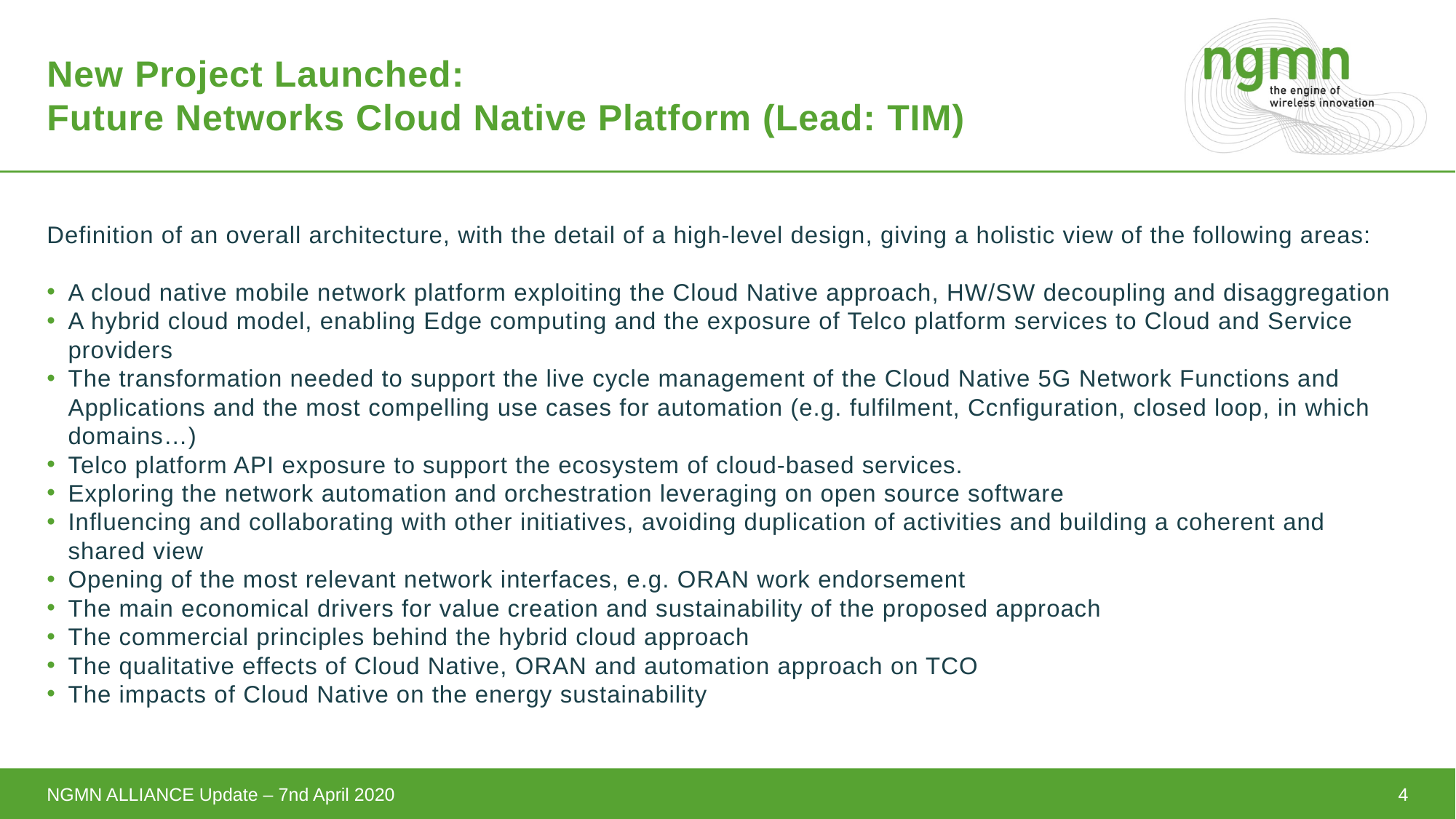

# New Project Launched: Future Networks Cloud Native Platform (Lead: TIM)
Definition of an overall architecture, with the detail of a high-level design, giving a holistic view of the following areas:

A cloud native mobile network platform exploiting the Cloud Native approach, HW/SW decoupling and disaggregation
A hybrid cloud model, enabling Edge computing and the exposure of Telco platform services to Cloud and Service providers
The transformation needed to support the live cycle management of the Cloud Native 5G Network Functions and Applications and the most compelling use cases for automation (e.g. fulfilment, Ccnfiguration, closed loop, in which domains…)
Telco platform API exposure to support the ecosystem of cloud-based services.
Exploring the network automation and orchestration leveraging on open source software
Influencing and collaborating with other initiatives, avoiding duplication of activities and building a coherent and shared view
Opening of the most relevant network interfaces, e.g. ORAN work endorsement
The main economical drivers for value creation and sustainability of the proposed approach
The commercial principles behind the hybrid cloud approach
The qualitative effects of Cloud Native, ORAN and automation approach on TCO
The impacts of Cloud Native on the energy sustainability
NGMN ALLIANCE Update – 7nd April 2020
4